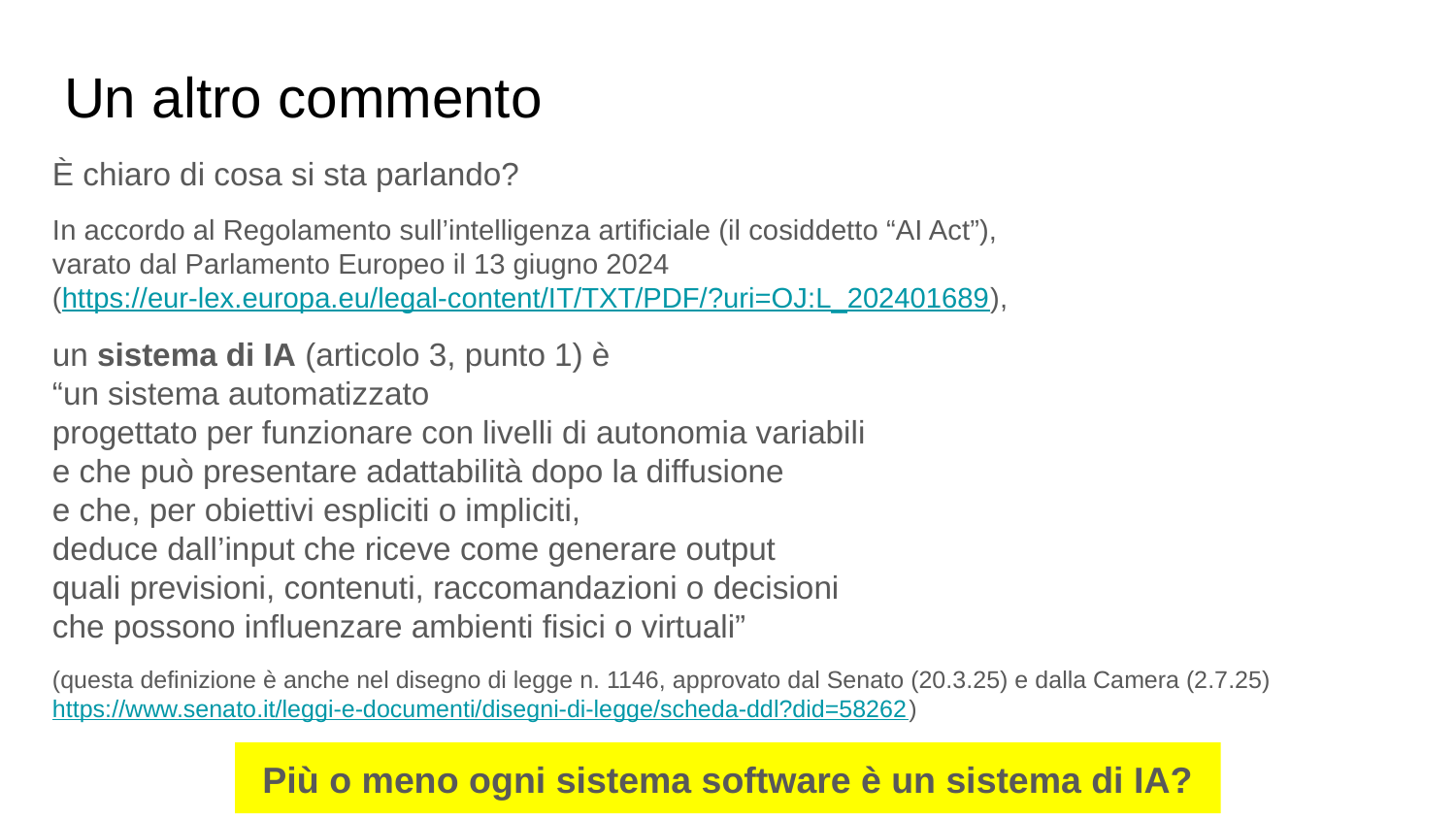

# Un altro commento
È chiaro di cosa si sta parlando?
In accordo al Regolamento sull’intelligenza artificiale (il cosiddetto “AI Act”),
varato dal Parlamento Europeo il 13 giugno 2024
(https://eur-lex.europa.eu/legal-content/IT/TXT/PDF/?uri=OJ:L_202401689),
un sistema di IA (articolo 3, punto 1) è
“un sistema automatizzato
progettato per funzionare con livelli di autonomia variabili
e che può presentare adattabilità dopo la diffusione
e che, per obiettivi espliciti o impliciti,
deduce dall’input che riceve come generare output
quali previsioni, contenuti, raccomandazioni o decisioni
che possono influenzare ambienti fisici o virtuali”
(questa definizione è anche nel disegno di legge n. 1146, approvato dal Senato (20.3.25) e dalla Camera (2.7.25)  https://www.senato.it/leggi-e-documenti/disegni-di-legge/scheda-ddl?did=58262)
Più o meno ogni sistema software è un sistema di IA?